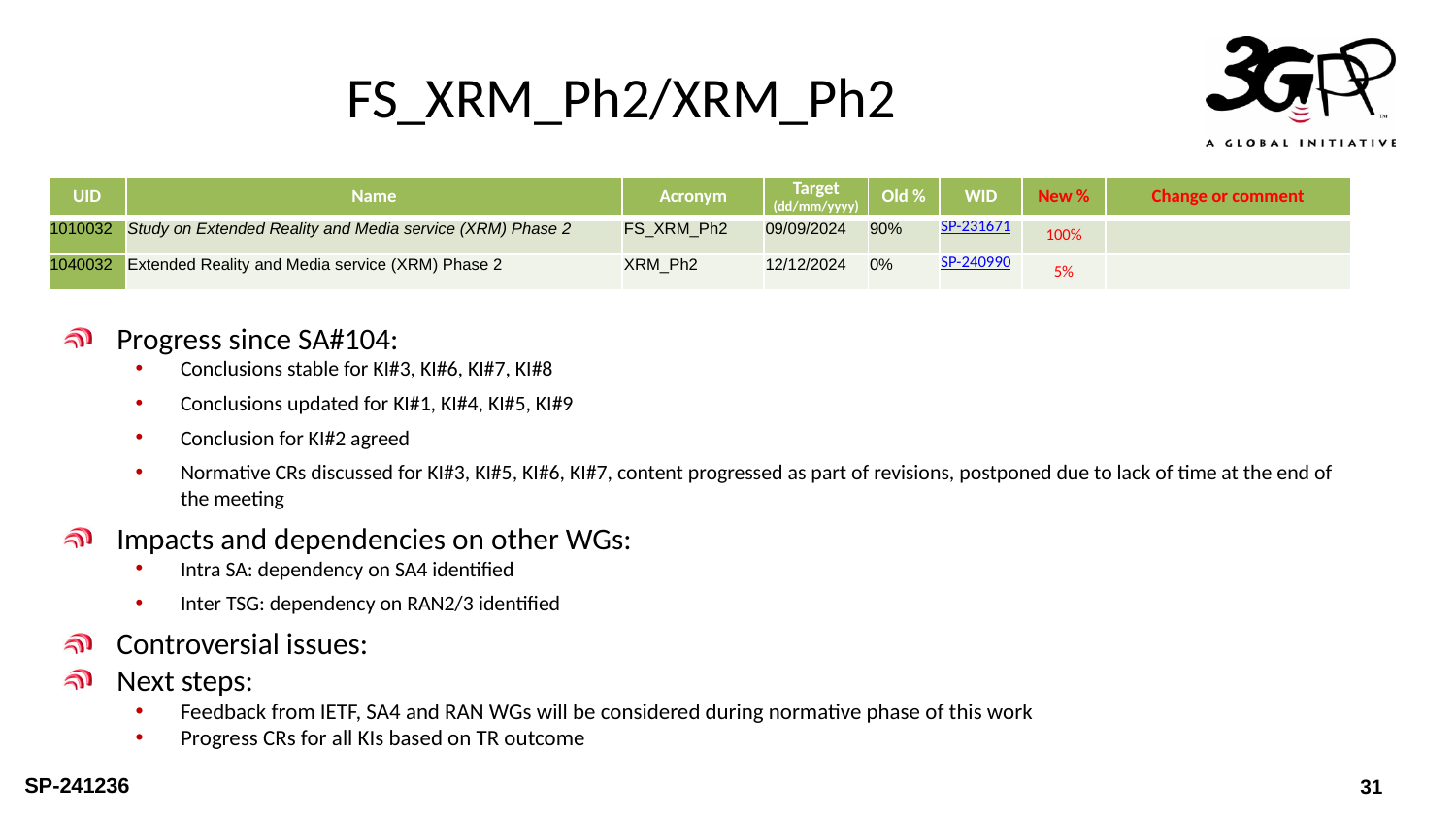

# FS_XRM_Ph2/XRM_Ph2
| UID | Name | Acronym | Target (dd/mm/yyyy) | Old % | WID | New % | Change or comment |
| --- | --- | --- | --- | --- | --- | --- | --- |
| 1010032 | Study on Extended Reality and Media service (XRM) Phase 2 | FS\_XRM\_Ph2 | 09/09/2024 | 90% | SP-231671 | 100% |  |
| 1040032 | Extended Reality and Media service (XRM) Phase 2 | XRM\_Ph2 | 12/12/2024 | 0% | SP-240990 | 5% |  |
Progress since SA#104:
Conclusions stable for KI#3, KI#6, KI#7, KI#8
Conclusions updated for KI#1, KI#4, KI#5, KI#9
Conclusion for KI#2 agreed
Normative CRs discussed for KI#3, KI#5, KI#6, KI#7, content progressed as part of revisions, postponed due to lack of time at the end of the meeting
Impacts and dependencies on other WGs:
Intra SA: dependency on SA4 identified
Inter TSG: dependency on RAN2/3 identified
Controversial issues:
Next steps:
Feedback from IETF, SA4 and RAN WGs will be considered during normative phase of this work
Progress CRs for all KIs based on TR outcome